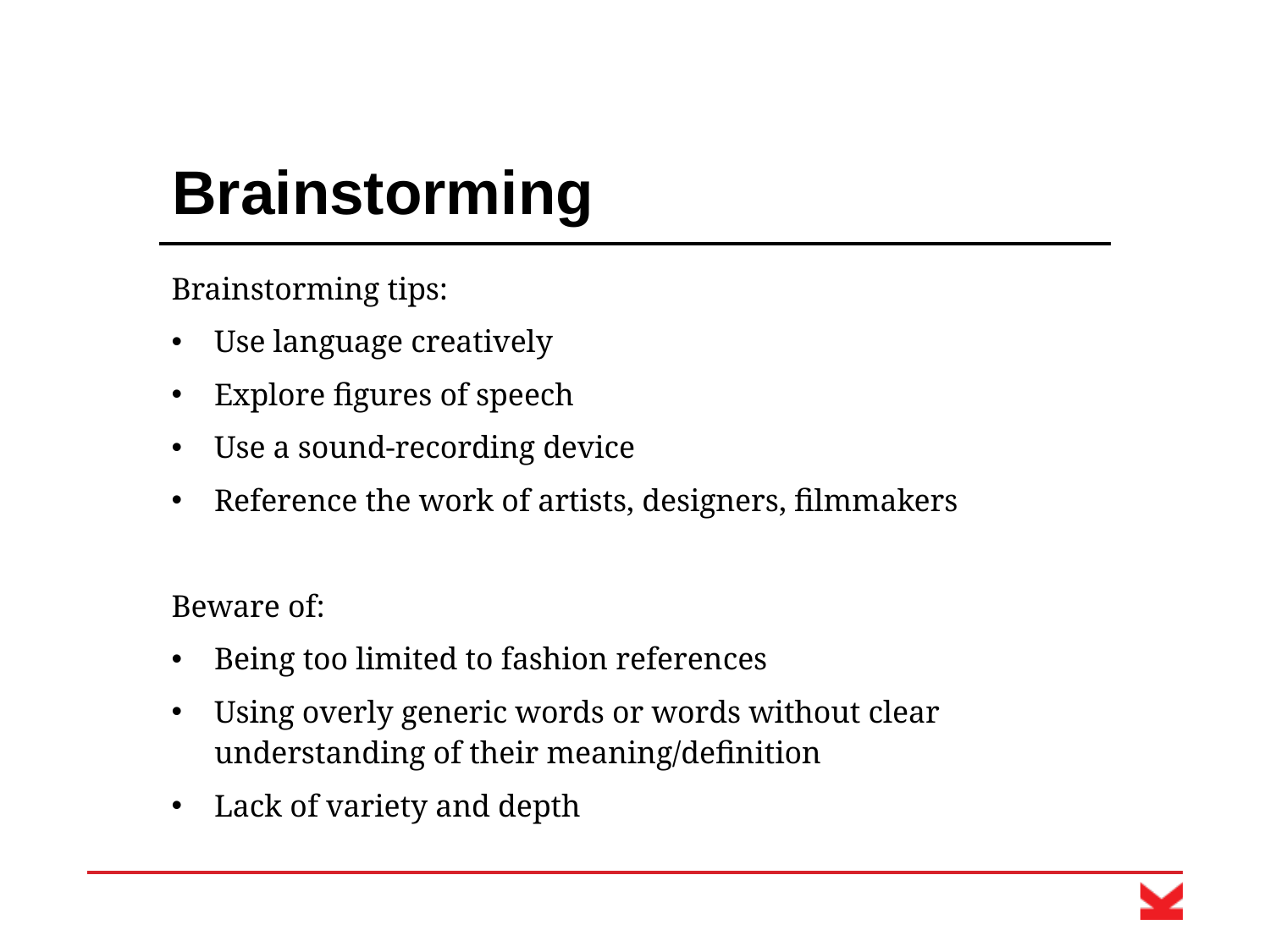

# Brainstorming
Brainstorming tips:
Use language creatively
Explore figures of speech
Use a sound-recording device
Reference the work of artists, designers, filmmakers

Beware of:
Being too limited to fashion references
Using overly generic words or words without clear understanding of their meaning/definition
Lack of variety and depth